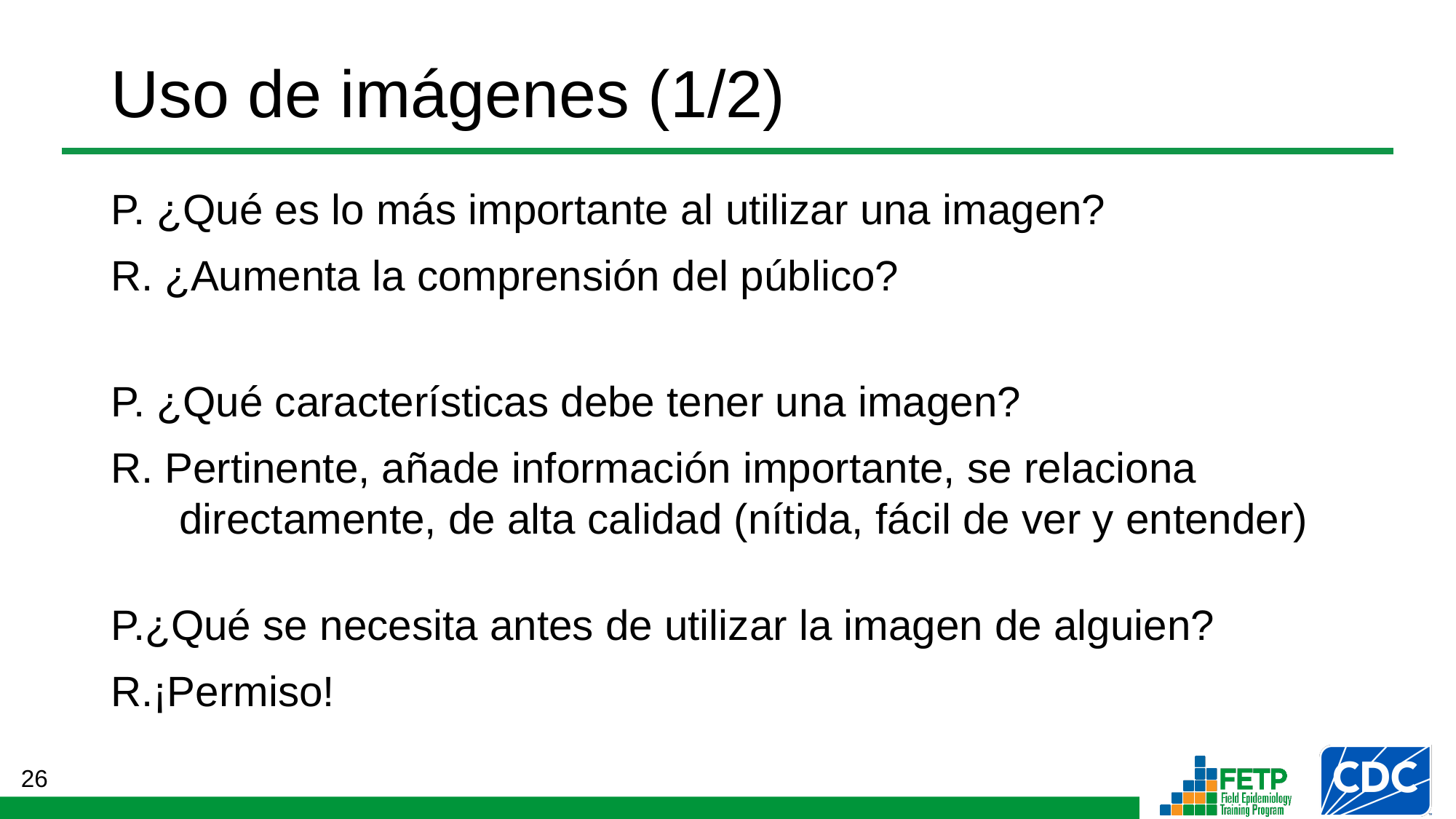

# Uso de imágenes (1/2)
P. ¿Qué es lo más importante al utilizar una imagen?
R. ¿Aumenta la comprensión del público?

P. ¿Qué características debe tener una imagen?
R. Pertinente, añade información importante, se relaciona directamente, de alta calidad (nítida, fácil de ver y entender)

P.¿Qué se necesita antes de utilizar la imagen de alguien?
R.¡Permiso!